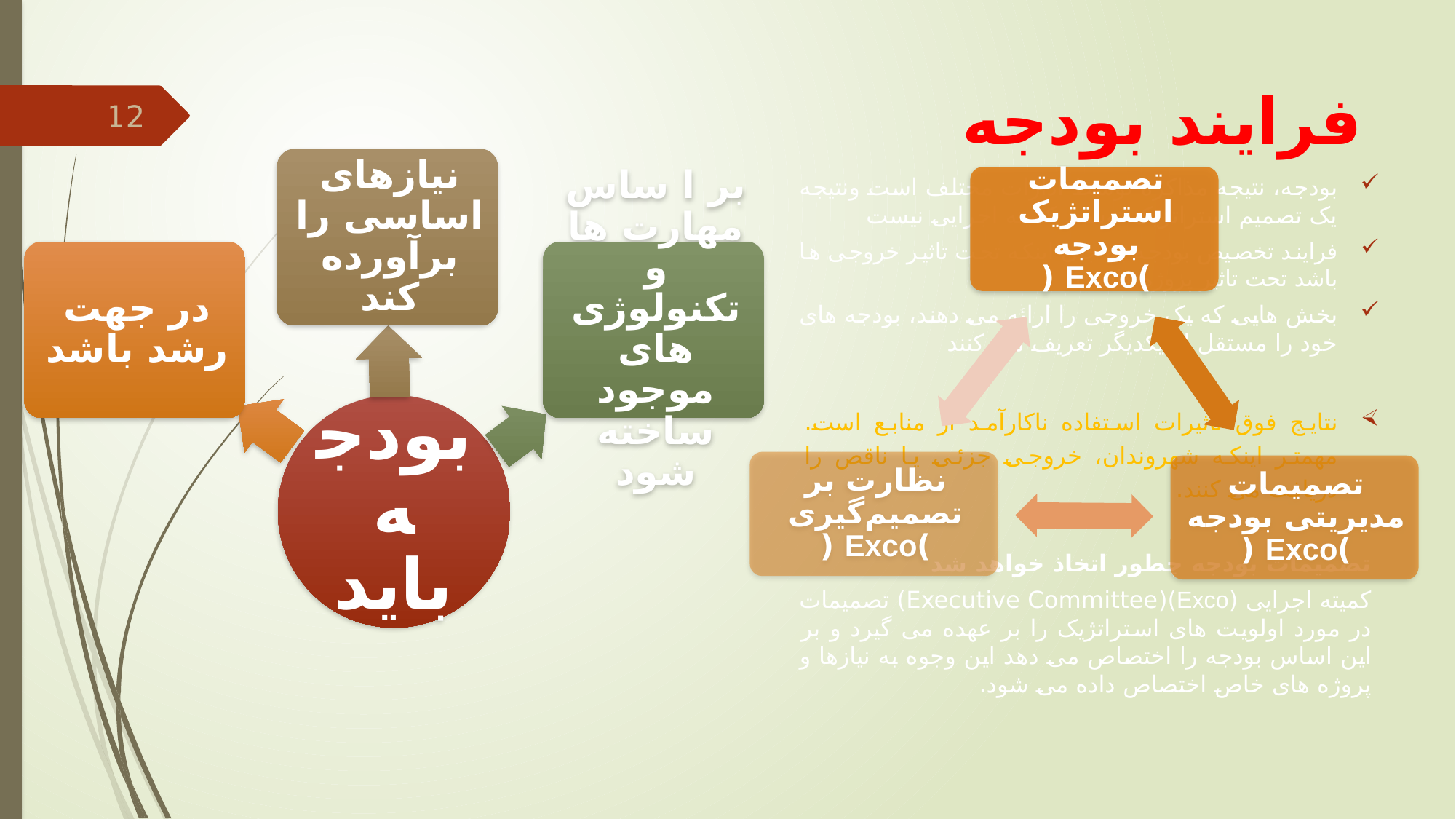

# فرایند بودجه
12
بودجه باید
در جهت رشد باشد
نیازهای اساسی را برآورده کند
بر ا ساس مهارت ها و تکنولوژی های موجود ساخته شود
تصمیمات استراتژیک بودجه
)Exco (

تصمیمات مدیریتی بودجه
)Exco (

نظارت بر تصمیم‌گیری
)Exco (

بودجه، نتیجه مذاکره توسط ادارات مختلف است ونتیجه یک تصمیم استراتژیک توسط کمیته اجرایی نیست
فرایند تخصیص بودجه به جای اینکه تحت تاثیر خروجی ها باشد تحت تاثیر پروژه هاست
بخش هایی که یک خروجی را ارائه می دهند، بودجه های خود را مستقل از یکدیگر تعریف می کنند

نتایج فوق تأثیرات استفاده ناکارآمد از منابع است. مهمتر اینکه شهروندان، خروجی جزئی یا ناقص را دریافت می کنند.

تصمیمات بودجه چطور اتخاذ خواهد شد
کمیته اجرایی (Exco)(Executive Committee) تصمیمات در مورد اولویت های استراتژیک را بر عهده می گیرد و بر این اساس بودجه را اختصاص می دهد این وجوه به نیازها و پروژه های خاص اختصاص داده می شود.